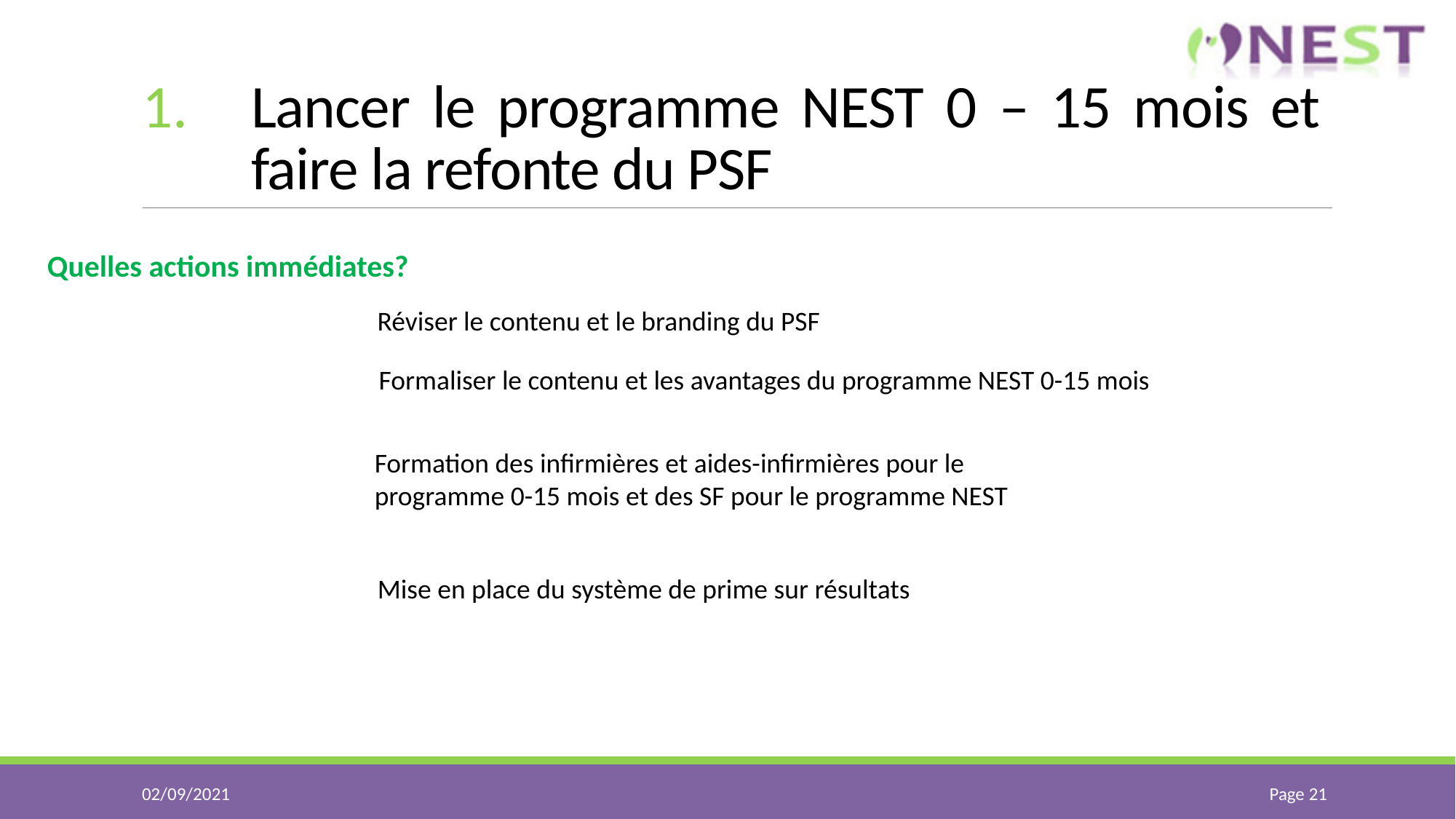

# Lancer le programme NEST 0 – 15 mois et faire la refonte du PSF
Quelles actions immédiates?
Réviser le contenu et le branding du PSF
Formaliser le contenu et les avantages du programme NEST 0-15 mois
Formation des infirmières et aides-infirmières pour le programme 0-15 mois et des SF pour le programme NEST
Mise en place du système de prime sur résultats
02/09/2021
Page 21